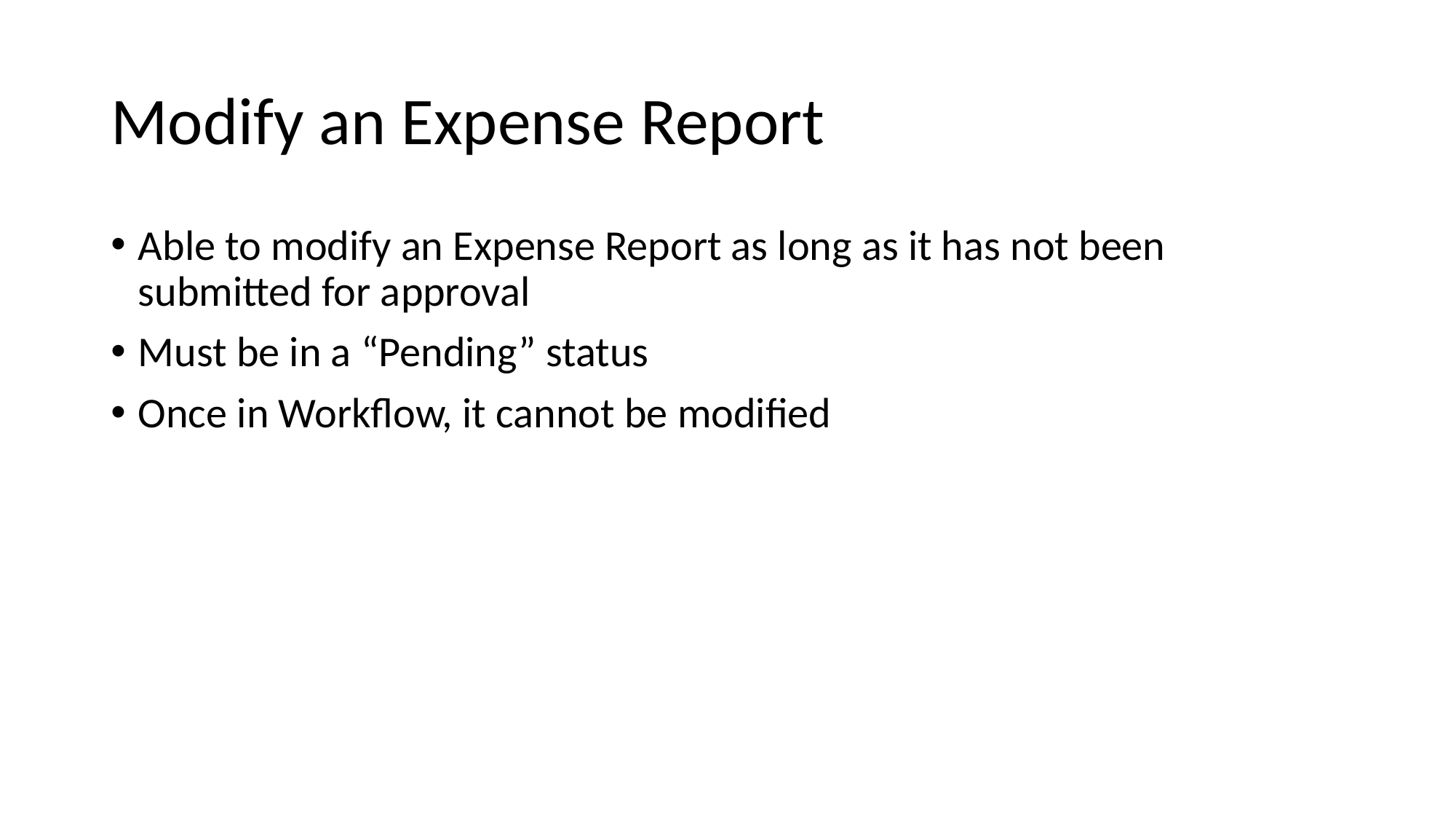

# Modify an Expense Report
Able to modify an Expense Report as long as it has not been submitted for approval
Must be in a “Pending” status
Once in Workflow, it cannot be modified